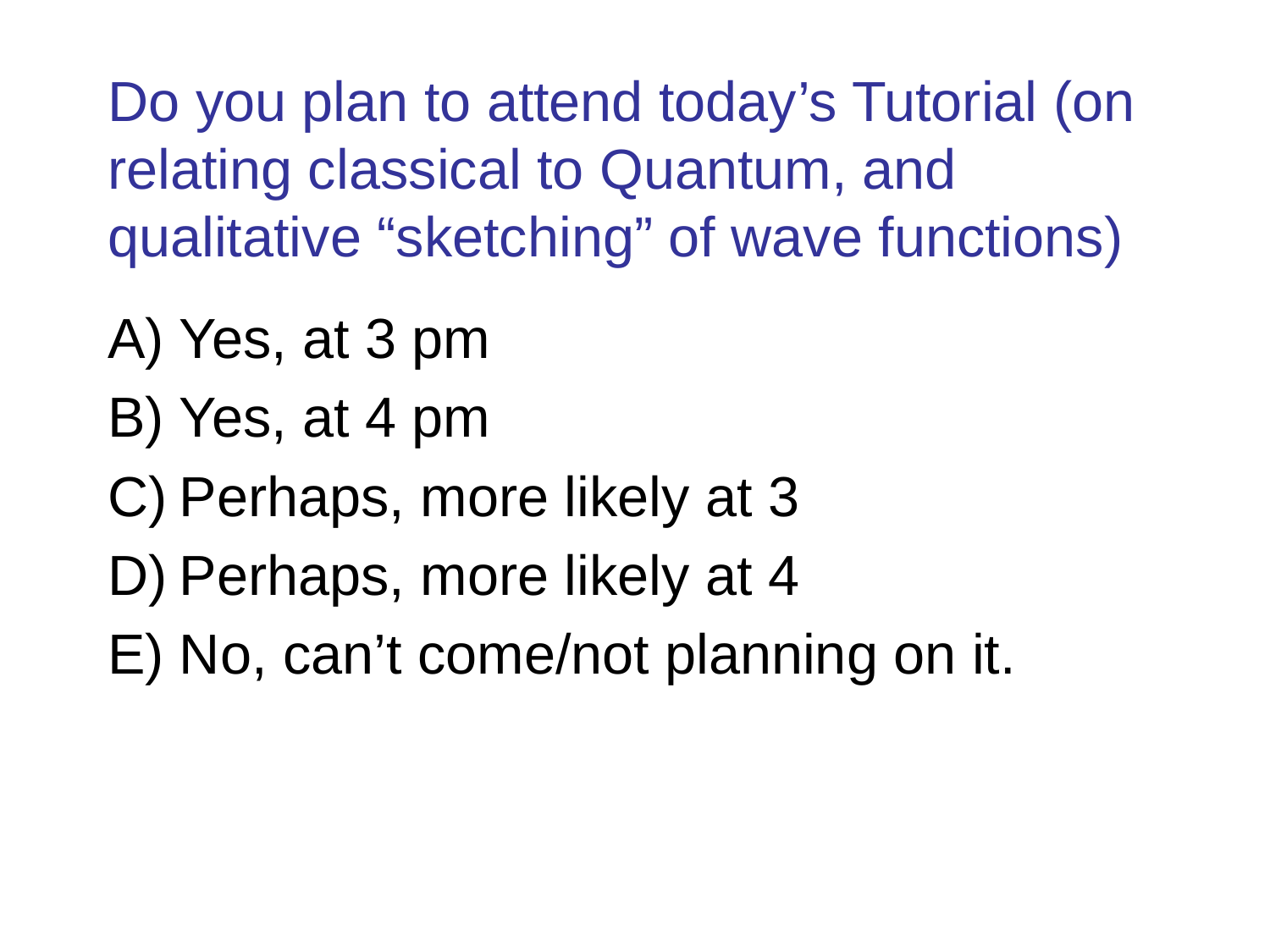

# Do you plan to attend today’s Tutorial (on relating classical to Quantum, and qualitative “sketching” of wave functions)
Yes, at 3 pm
Yes, at 4 pm
Perhaps, more likely at 3
Perhaps, more likely at 4
No, can’t come/not planning on it.